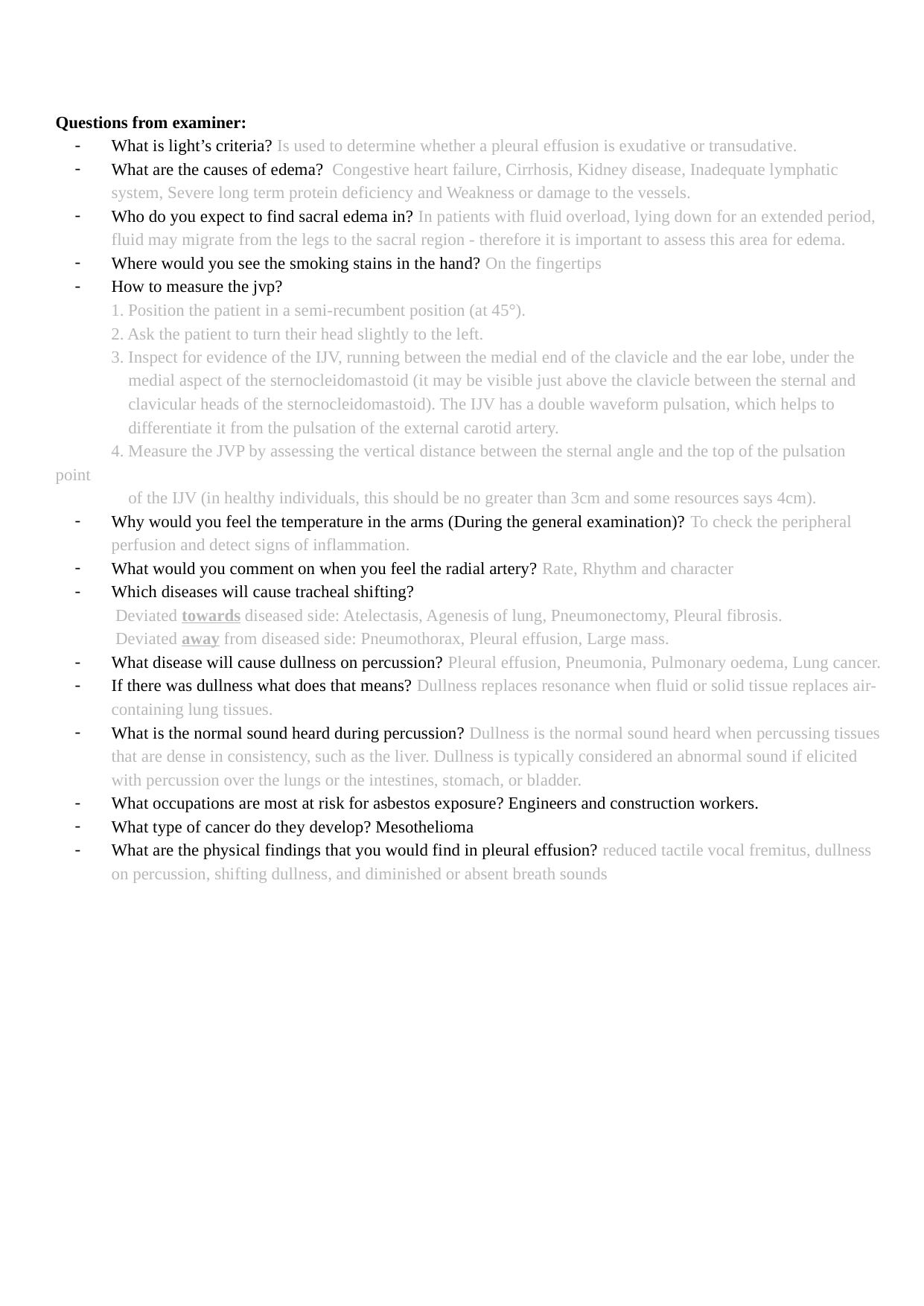

Questions from examiner:
What is light’s criteria? Is used to determine whether a pleural effusion is exudative or transudative.
What are the causes of edema?  Congestive heart failure, Cirrhosis, Kidney disease, Inadequate lymphatic system, Severe long term protein deficiency and Weakness or damage to the vessels.
Who do you expect to find sacral edema in? In patients with fluid overload, lying down for an extended period, fluid may migrate from the legs to the sacral region - therefore it is important to assess this area for edema.
Where would you see the smoking stains in the hand? On the fingertips
How to measure the jvp?
             1. Position the patient in a semi-recumbent position (at 45°).
             2. Ask the patient to turn their head slightly to the left.
             3. Inspect for evidence of the IJV, running between the medial end of the clavicle and the ear lobe, under the
                 medial aspect of the sternocleidomastoid (it may be visible just above the clavicle between the sternal and
                 clavicular heads of the sternocleidomastoid). The IJV has a double waveform pulsation, which helps to
                 differentiate it from the pulsation of the external carotid artery.
             4. Measure the JVP by assessing the vertical distance between the sternal angle and the top of the pulsation point
                 of the IJV (in healthy individuals, this should be no greater than 3cm and some resources says 4cm).
Why would you feel the temperature in the arms (During the general examination)? To check the peripheral perfusion and detect signs of inflammation.
What would you comment on when you feel the radial artery? Rate, Rhythm and character
Which diseases will cause tracheal shifting?
              Deviated towards diseased side: Atelectasis, Agenesis of lung, Pneumonectomy, Pleural fibrosis.
              Deviated away from diseased side: Pneumothorax, Pleural effusion, Large mass.
What disease will cause dullness on percussion? Pleural effusion, Pneumonia, Pulmonary oedema, Lung cancer.
If there was dullness what does that means? Dullness replaces resonance when fluid or solid tissue replaces air-containing lung tissues.
What is the normal sound heard during percussion? Dullness is the normal sound heard when percussing tissues that are dense in consistency, such as the liver. Dullness is typically considered an abnormal sound if elicited with percussion over the lungs or the intestines, stomach, or bladder.
What occupations are most at risk for asbestos exposure? Engineers and construction workers.
What type of cancer do they develop? Mesothelioma
What are the physical findings that you would find in pleural effusion? reduced tactile vocal fremitus, dullness on percussion, shifting dullness, and diminished or absent breath sounds